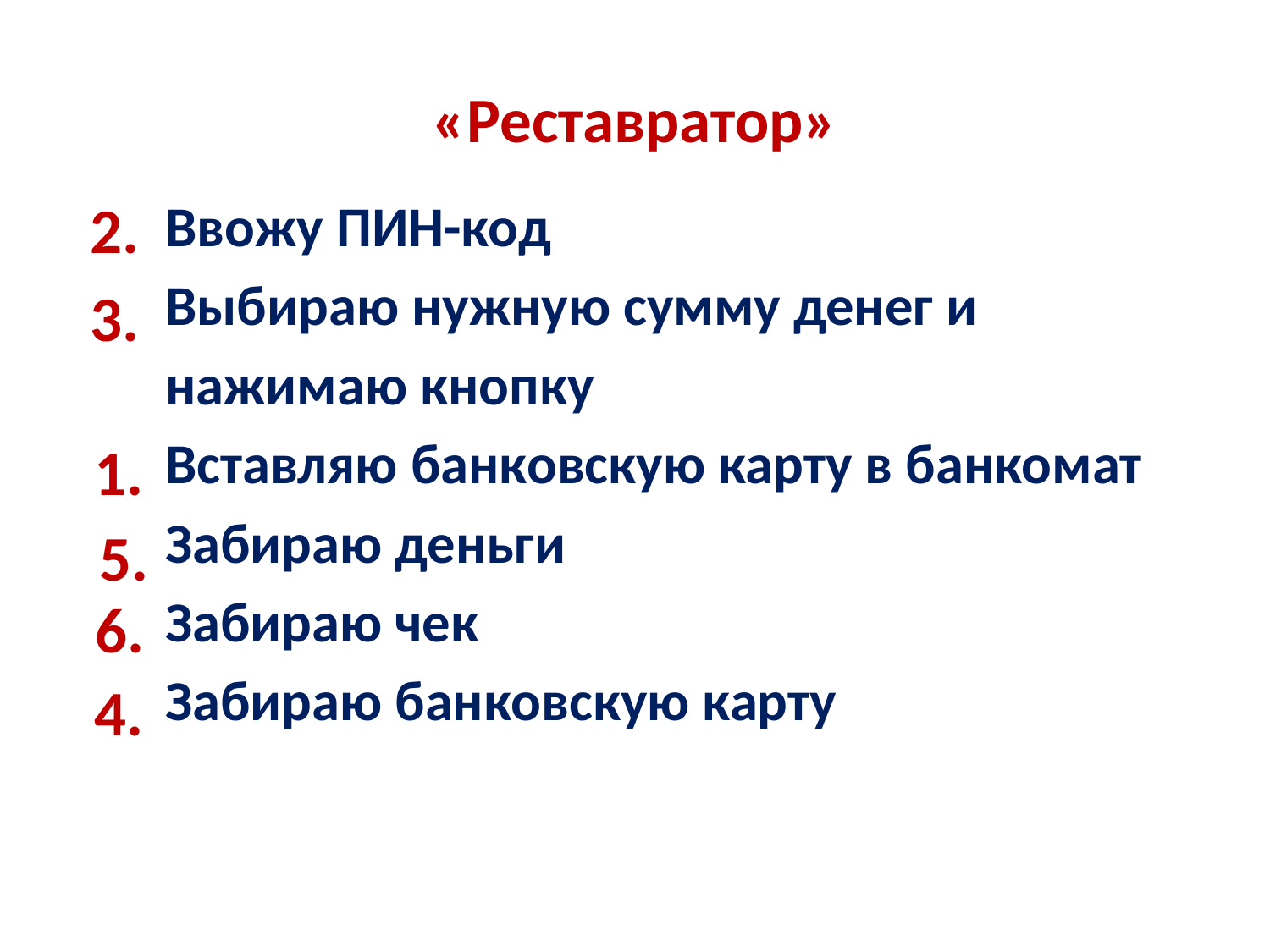

# «Реставратор»
2.
       Ввожу ПИН-код
       Выбираю нужную сумму денег и
       нажимаю кнопку
       Вставляю банковскую карту в банкомат
       Забираю деньги
       Забираю чек
       Забираю банковскую карту
3.
1.
5.
6.
4.